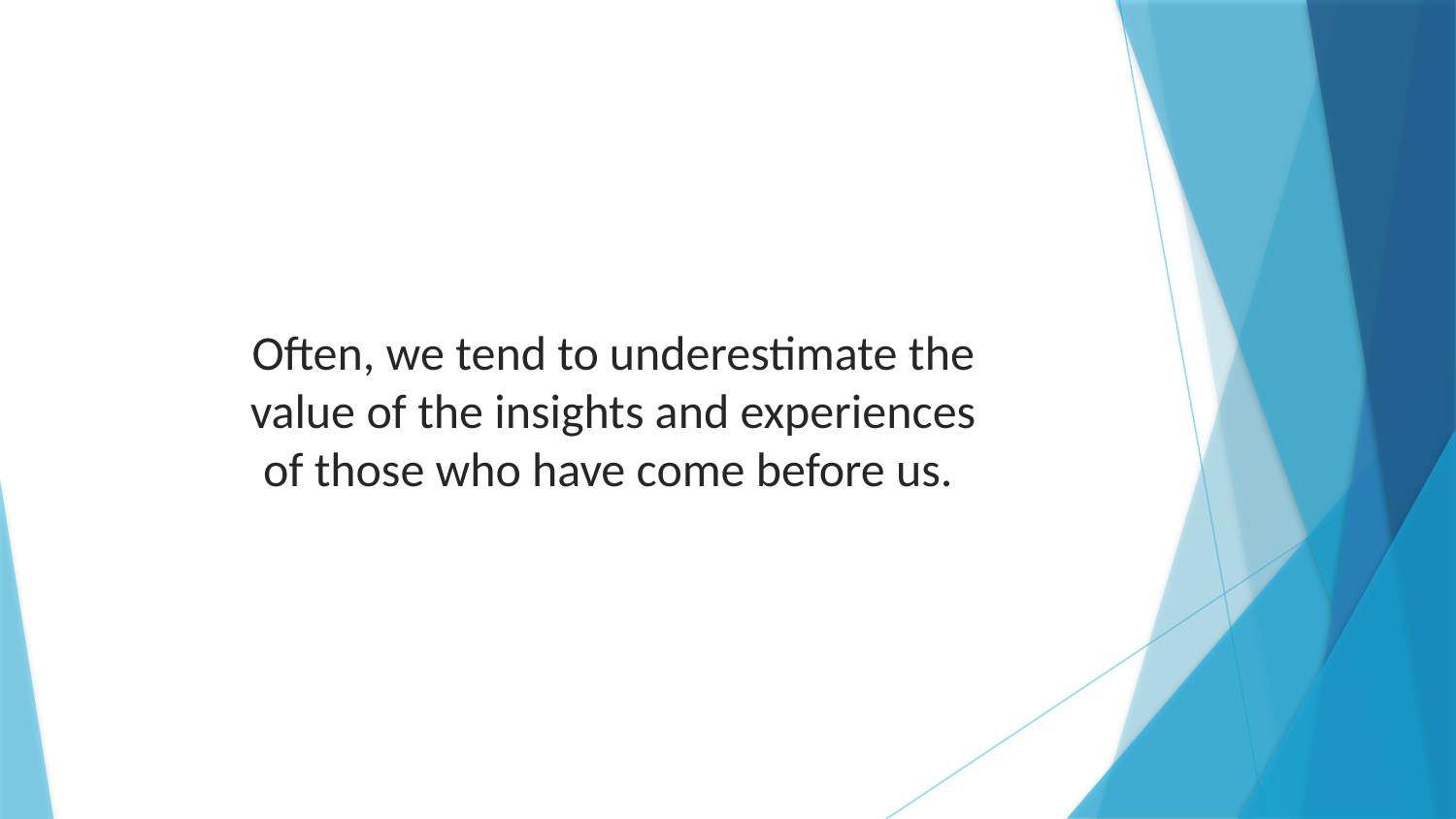

Often, we tend to underestimate the value of the insights and experiences of those who have come before us.